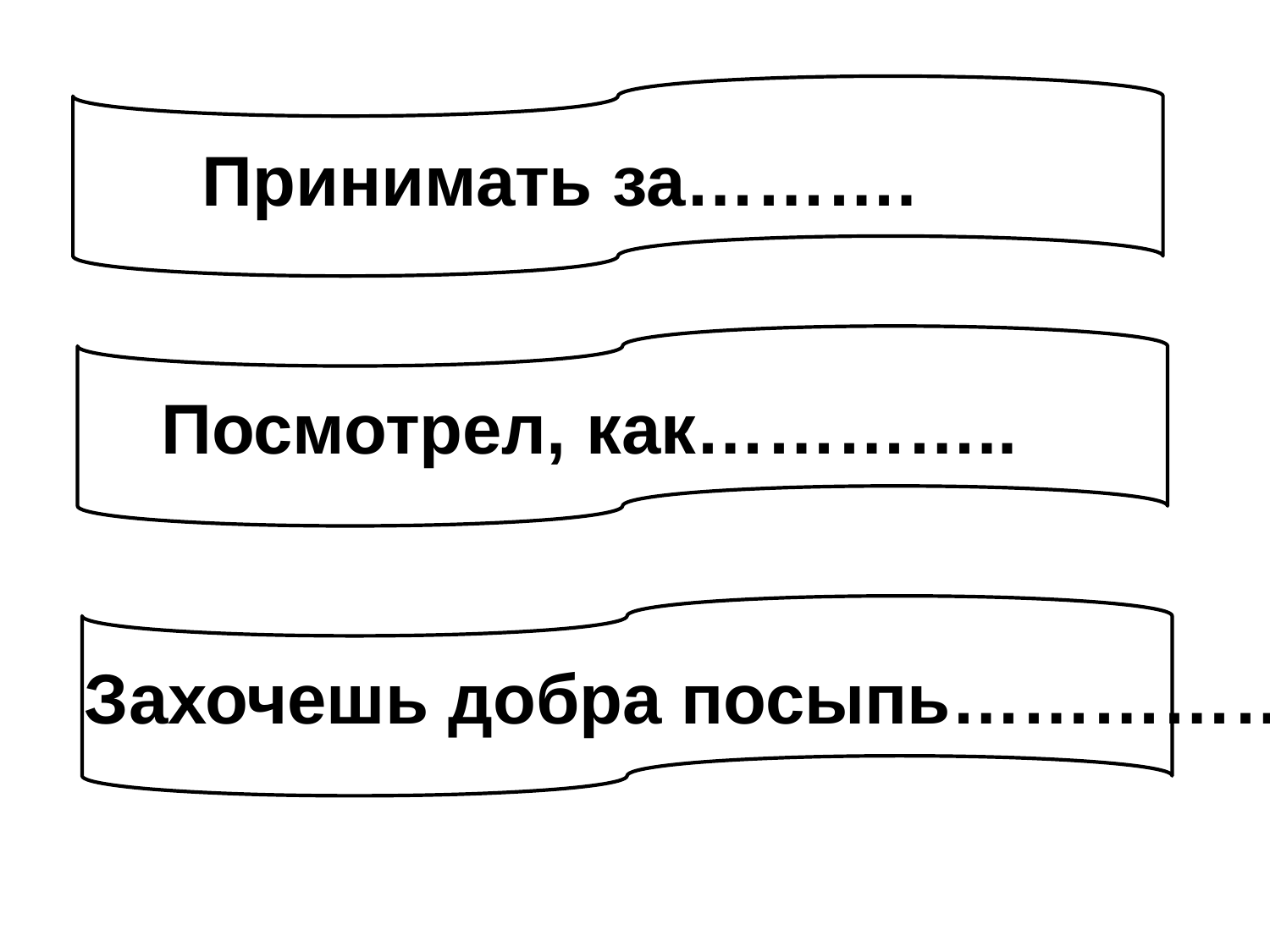

Принимать за……….

Посмотрел, как…………..

Захочешь добра посыпь…………….